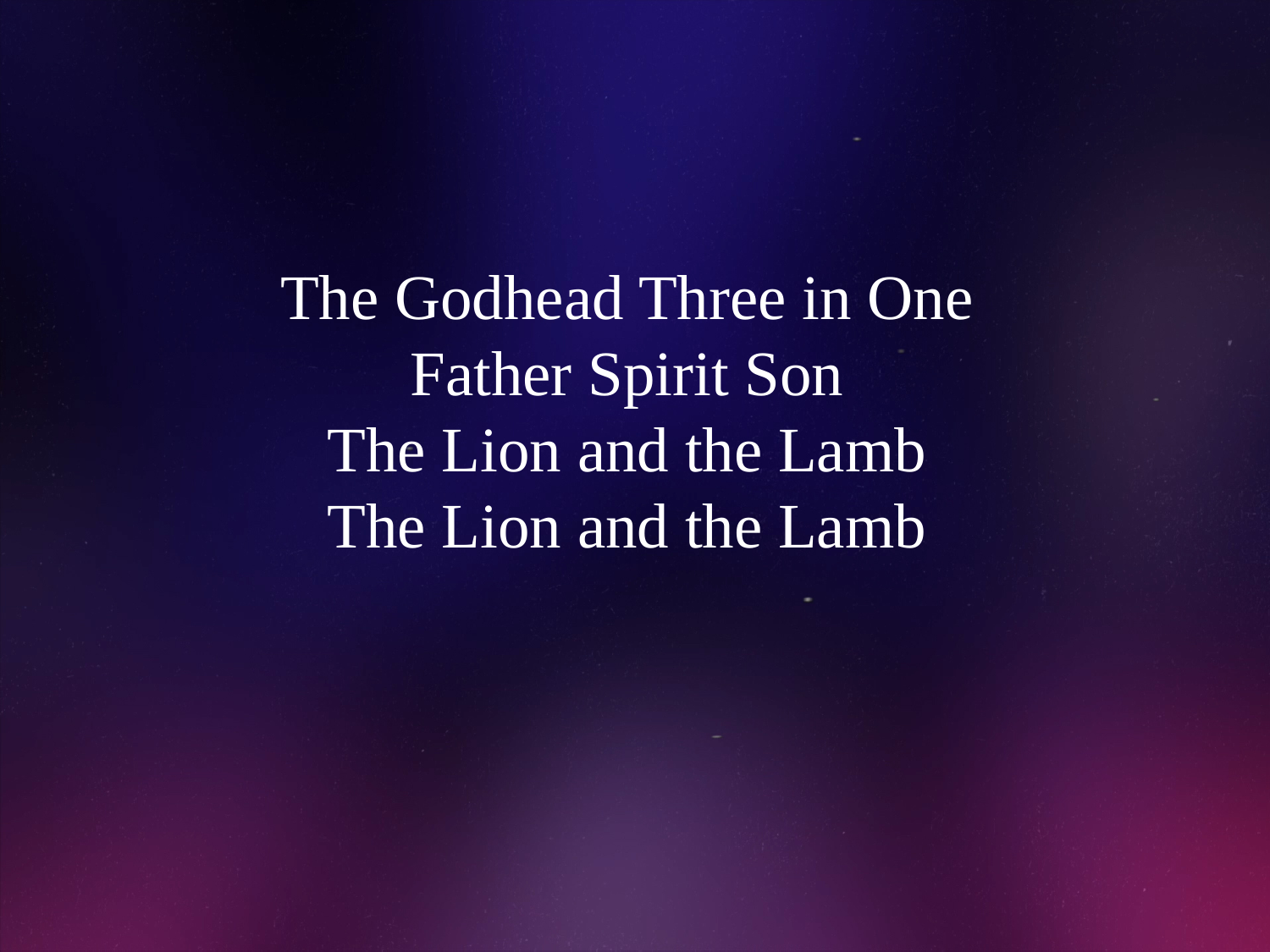

# The Godhead Three in One Father Spirit Son The Lion and the Lamb The Lion and the Lamb